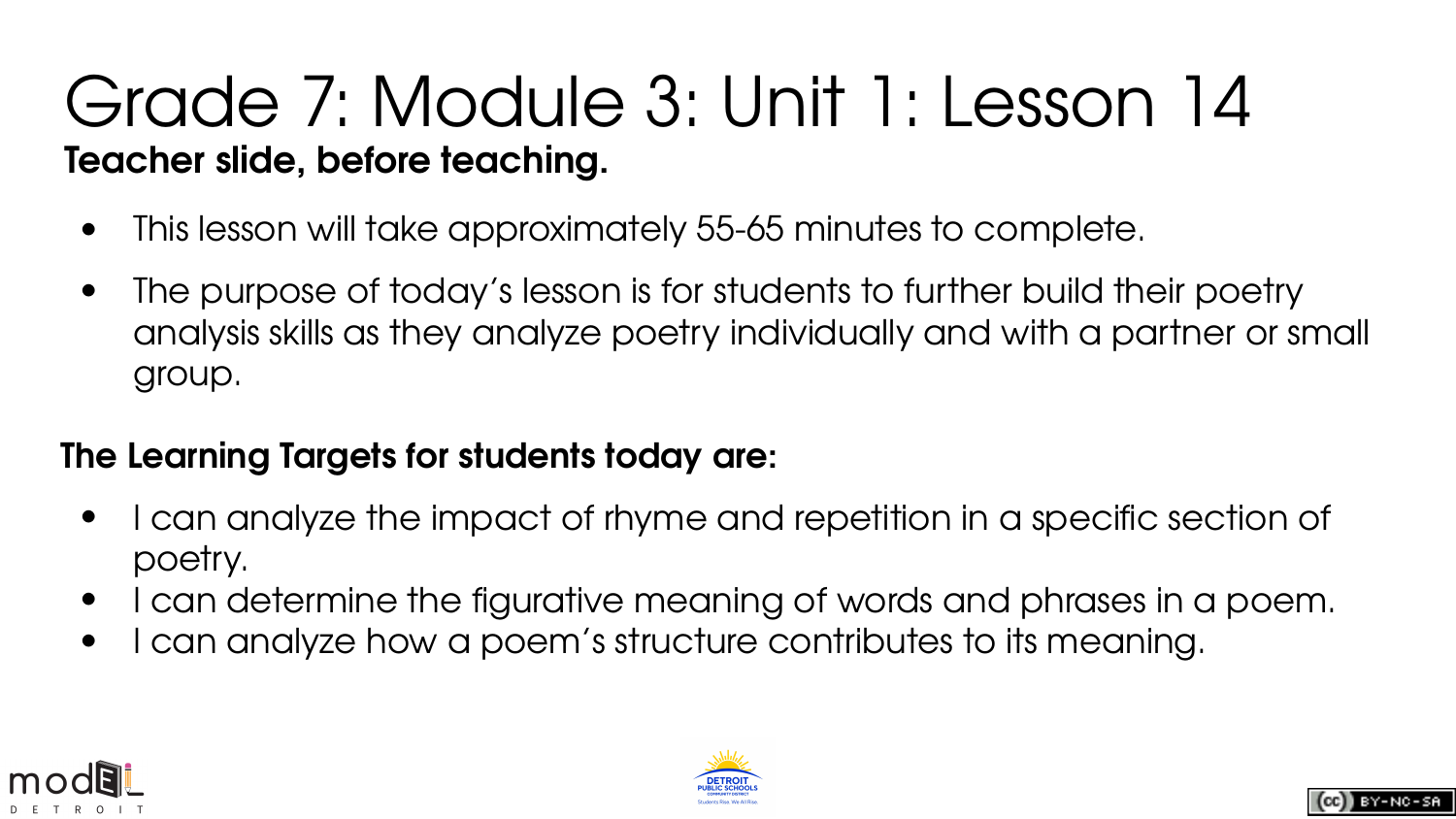

Grade 7: Module 3: Unit 1: Lesson 14
Teacher slide, before teaching.
This lesson will take approximately 55-65 minutes to complete.
The purpose of today’s lesson is for students to further build their poetry analysis skills as they analyze poetry individually and with a partner or small group.

The Learning Targets for students today are:
I can analyze the impact of rhyme and repetition in a specific section of poetry.
I can determine the figurative meaning of words and phrases in a poem.
I can analyze how a poem’s structure contributes to its meaning.